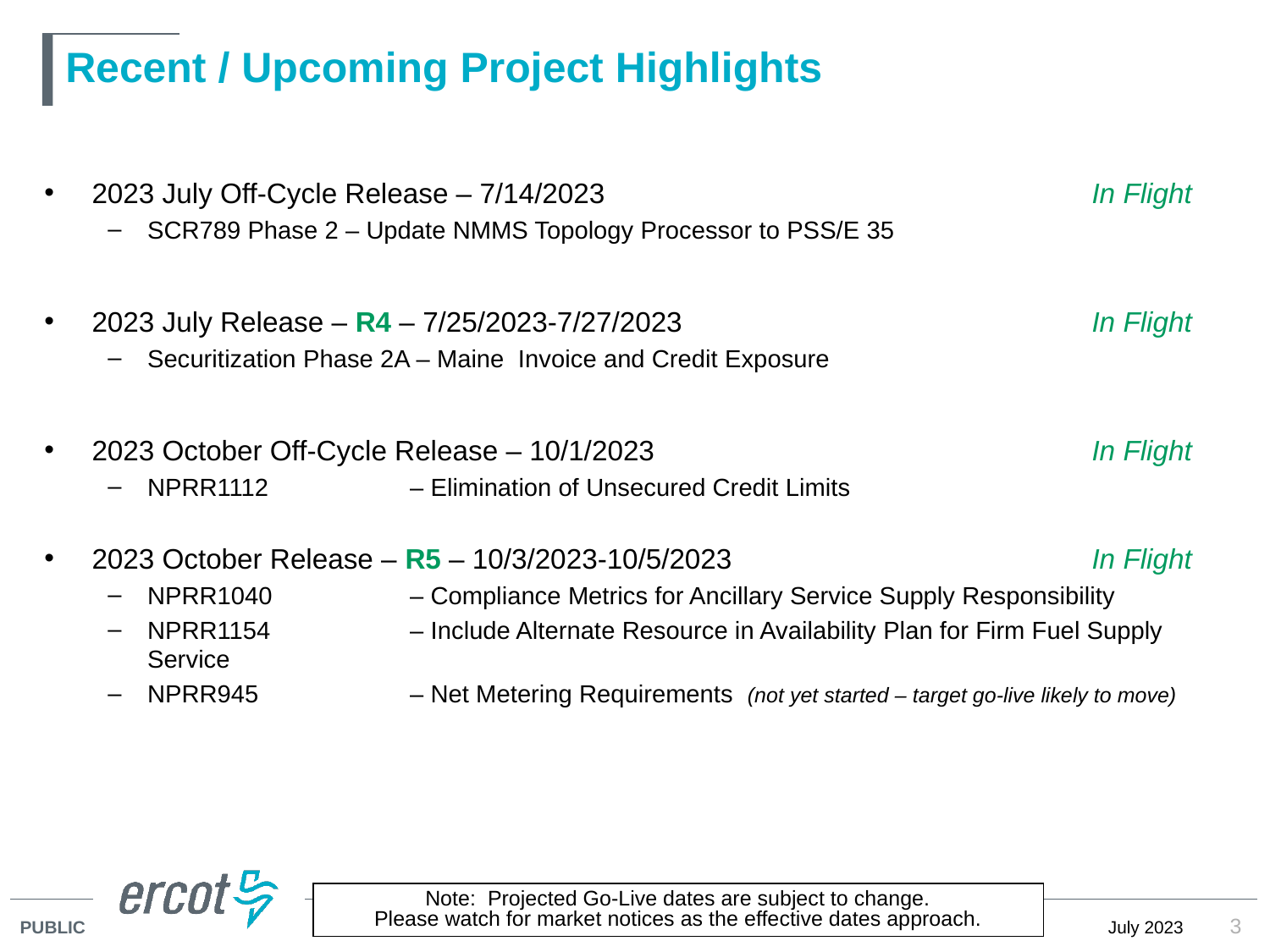

# Recent / Upcoming Project Highlights
2023 July Off-Cycle Release – 7/14/2023	In Flight
SCR789 Phase 2 – Update NMMS Topology Processor to PSS/E 35

2023 July Release – R4 – 7/25/2023-7/27/2023	In Flight
Securitization Phase 2A – Maine  Invoice and Credit Exposure

2023 October Off-Cycle Release – 10/1/2023	In Flight
NPRR1112 	– Elimination of Unsecured Credit Limits

2023 October Release – R5 – 10/3/2023-10/5/2023	In Flight
NPRR1040 	– Compliance Metrics for Ancillary Service Supply Responsibility
NPRR1154 	– Include Alternate Resource in Availability Plan for Firm Fuel Supply Service
NPRR945 	– Net Metering Requirements  (not yet started – target go-live likely to move)

Note:  Projected Go-Live dates are subject to change.
Please watch for market notices as the effective dates approach.
3